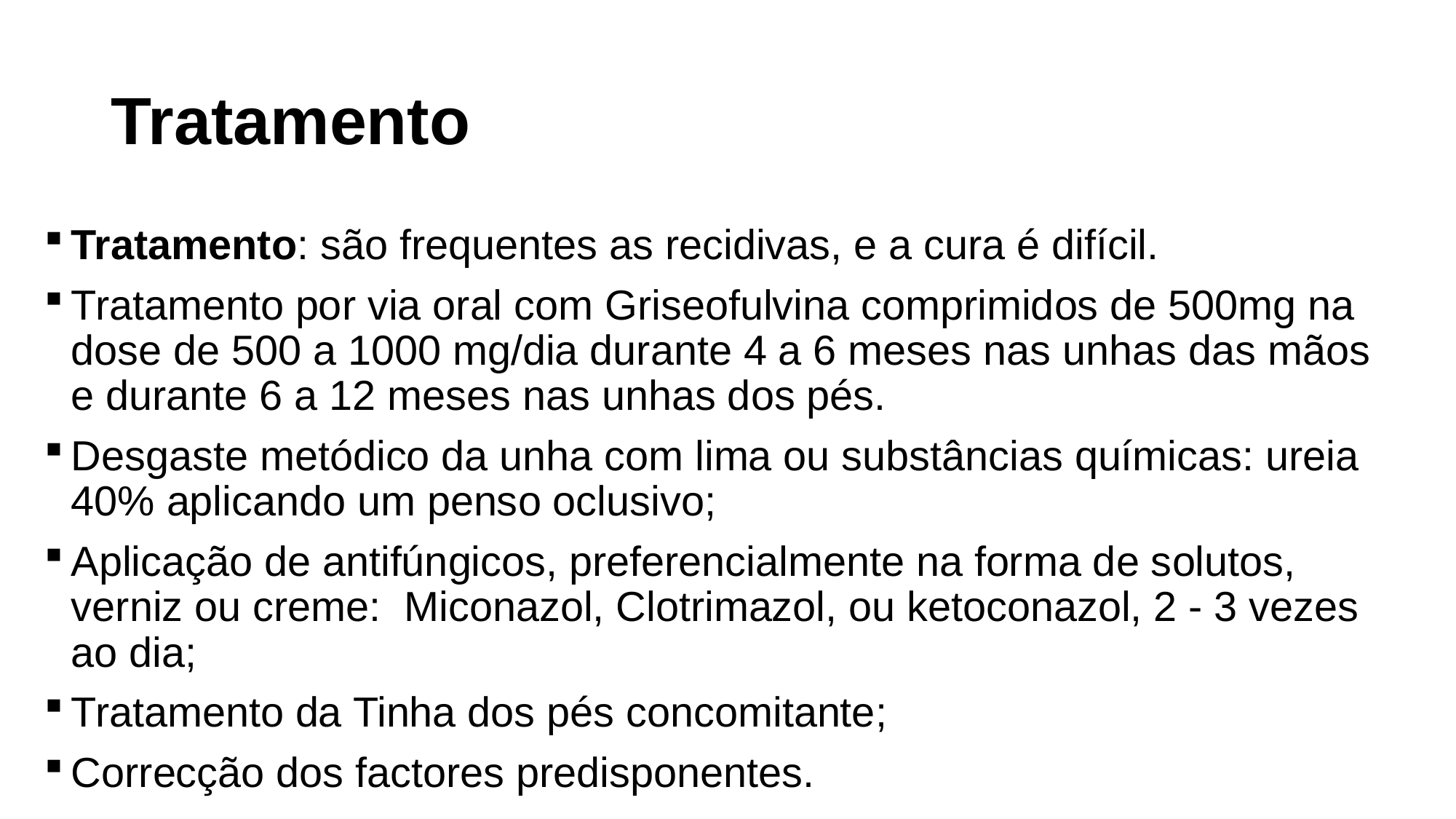

# Tratamento
Tratamento: são frequentes as recidivas, e a cura é difícil.
Tratamento por via oral com Griseofulvina comprimidos de 500mg na dose de 500 a 1000 mg/dia durante 4 a 6 meses nas unhas das mãos e durante 6 a 12 meses nas unhas dos pés.
Desgaste metódico da unha com lima ou substâncias químicas: ureia 40% aplicando um penso oclusivo;
Aplicação de antifúngicos, preferencialmente na forma de solutos, verniz ou creme:  Miconazol, Clotrimazol, ou ketoconazol, 2 - 3 vezes ao dia;
Tratamento da Tinha dos pés concomitante;
Correcção dos factores predisponentes.